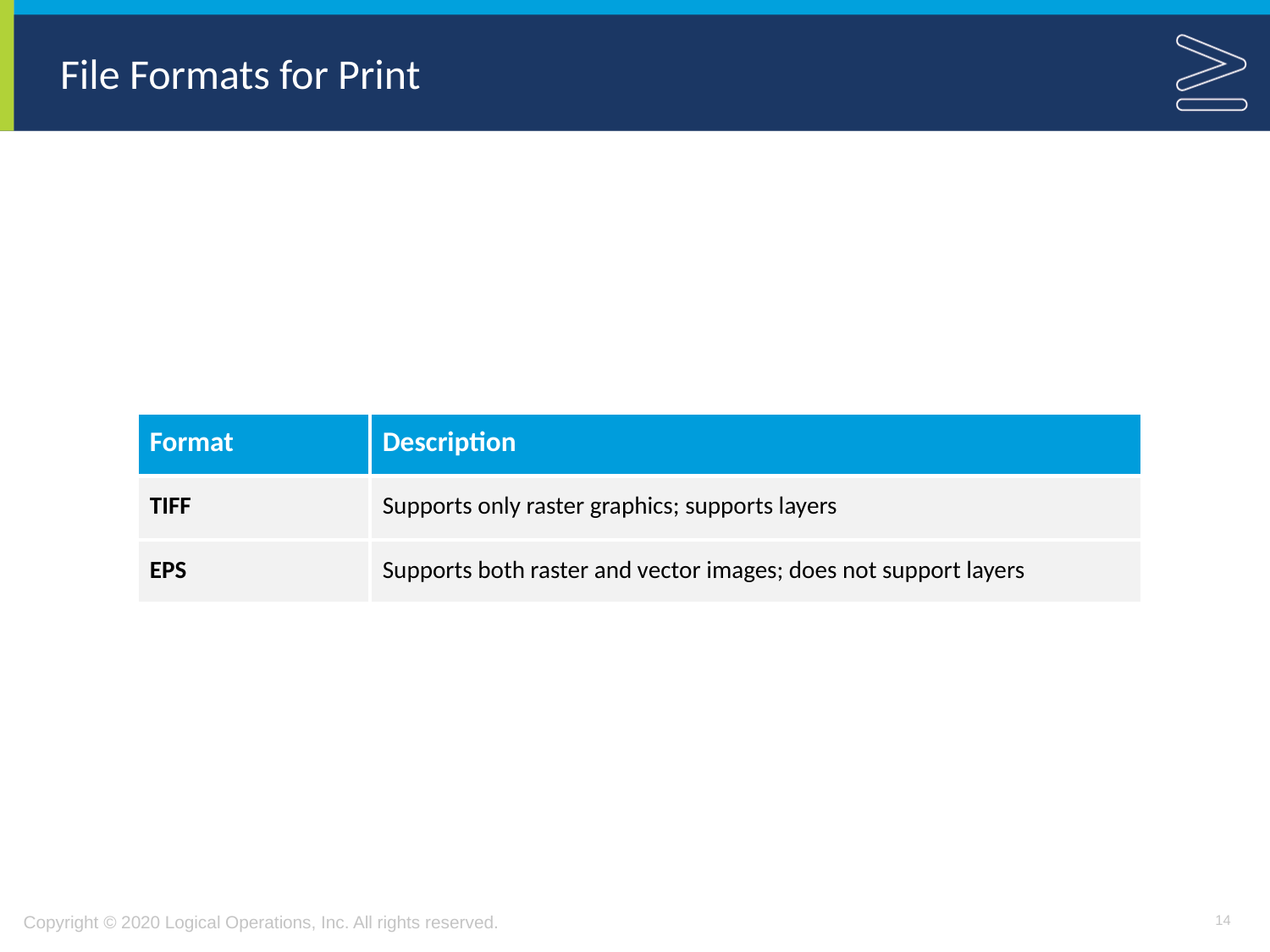

# File Formats for Print
| Format | Description |
| --- | --- |
| TIFF | Supports only raster graphics; supports layers |
| EPS | Supports both raster and vector images; does not support layers |
14